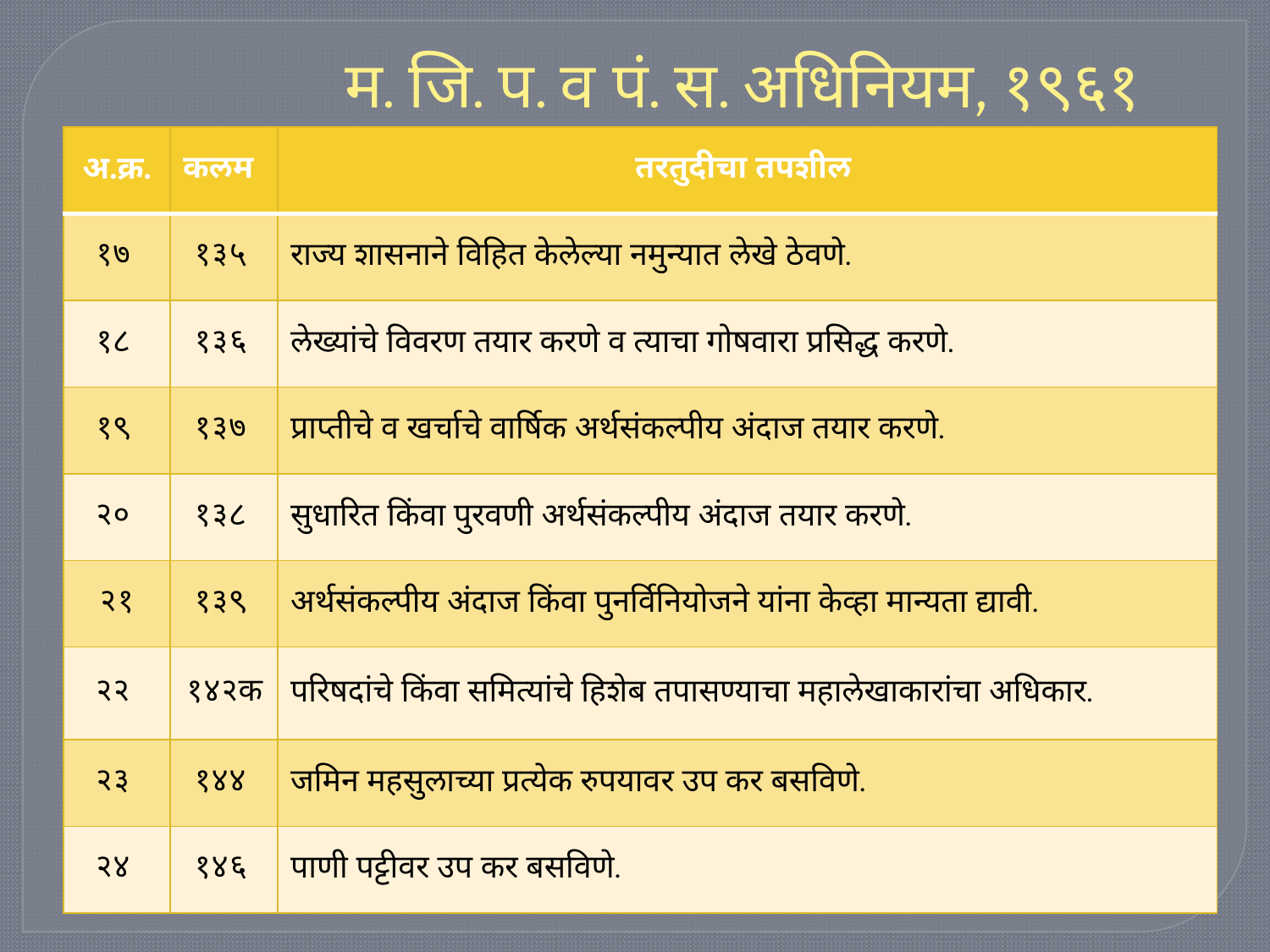

# म. जि. प. व पं. स. अधिनियम, १९६१
| अ.क्र. | कलम | तरतुदीचा तपशील |
| --- | --- | --- |
| १७ | १३५ | राज्य शासनाने विहित केलेल्या नमुन्यात लेखे ठेवणे. |
| १८ | १३६ | लेख्यांचे विवरण तयार करणे व त्याचा गोषवारा प्रसिद्ध करणे. |
| १९ | १३७ | प्राप्तीचे व खर्चाचे वार्षिक अर्थसंकल्पीय अंदाज तयार करणे. |
| २० | १३८ | सुधारित किंवा पुरवणी अर्थसंकल्पीय अंदाज तयार करणे. |
| २१ | १३९ | अर्थसंकल्पीय अंदाज किंवा पुनर्विनियोजने यांना केव्हा मान्यता द्यावी. |
| २२ | १४२क | परिषदांचे किंवा समित्यांचे हिशेब तपासण्याचा महालेखाकारांचा अधिकार. |
| २३ | १४४ | जमिन महसुलाच्या प्रत्येक रुपयावर उप कर बसविणे. |
| २४ | १४६ | पाणी पट्टीवर उप कर बसविणे. |